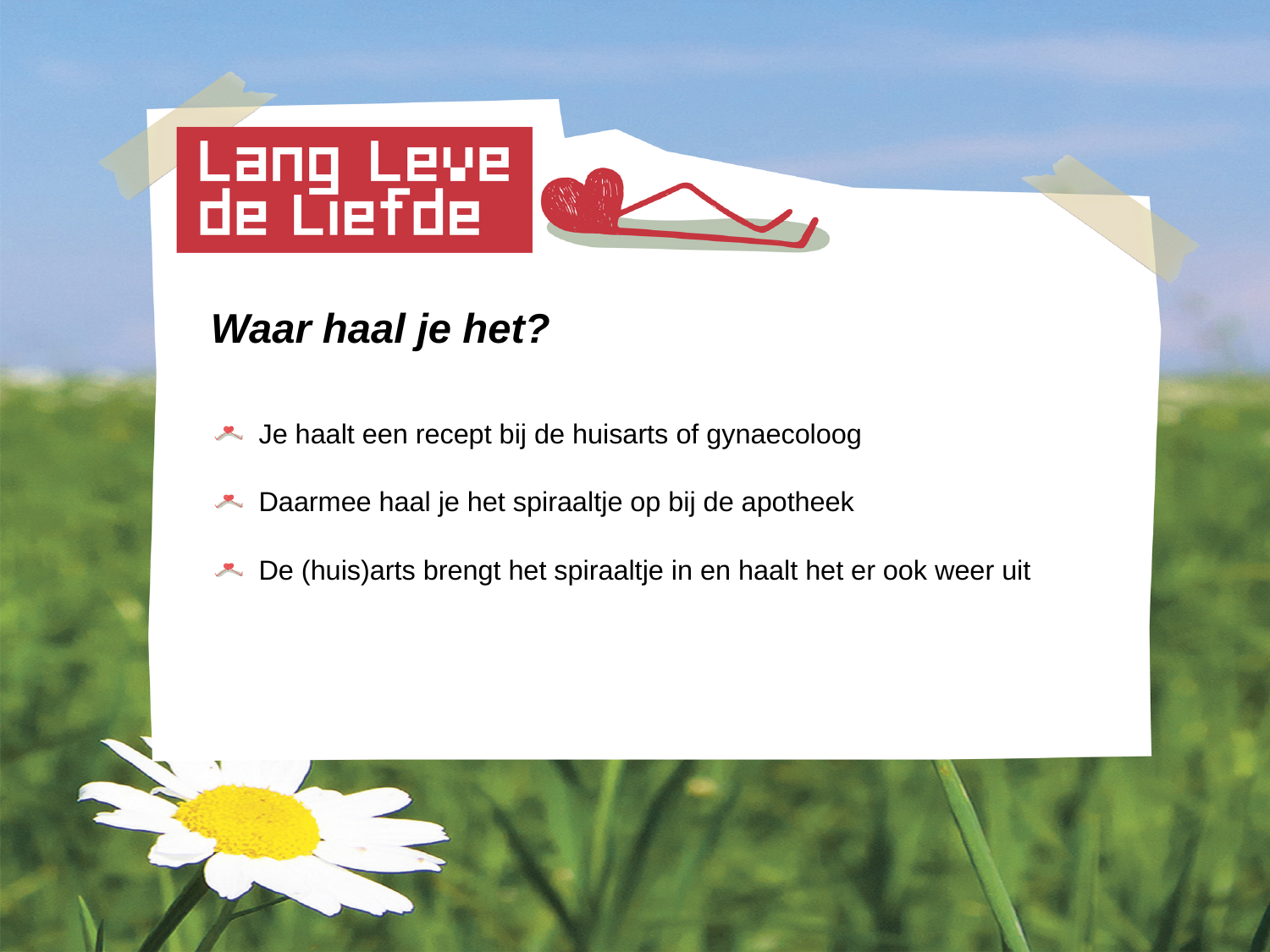

Waar haal je het?
  Je haalt een recept bij de huisarts of gynaecoloog

  Daarmee haal je het spiraaltje op bij de apotheek

  De (huis)arts brengt het spiraaltje in en haalt het er ook weer uit